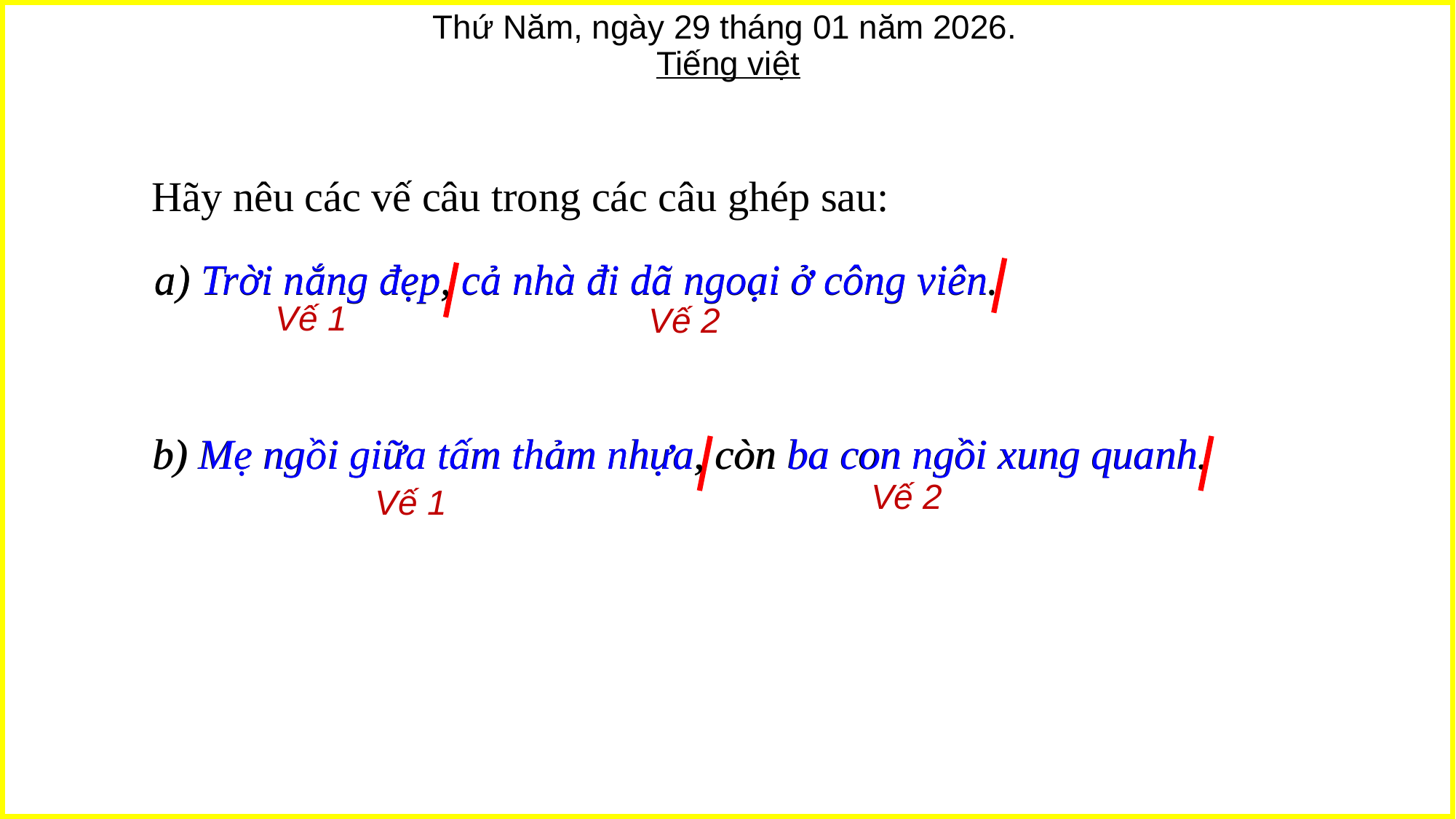

Thứ Năm, ngày 29 tháng 01 năm 2026.
Tiếng việt
Hãy nêu các vế câu trong các câu ghép sau:
a) Trời nắng đẹp, cả nhà đi dã ngoại ở công viên.
a) Trời nắng đẹp, cả nhà đi dã ngoại ở công viên.
Vế 1
Vế 2
b) Mẹ ngồi giữa tấm thảm nhựa, còn ba con ngồi xung quanh.
b) Mẹ ngồi giữa tấm thảm nhựa, còn ba con ngồi xung quanh.
Vế 2
Vế 1